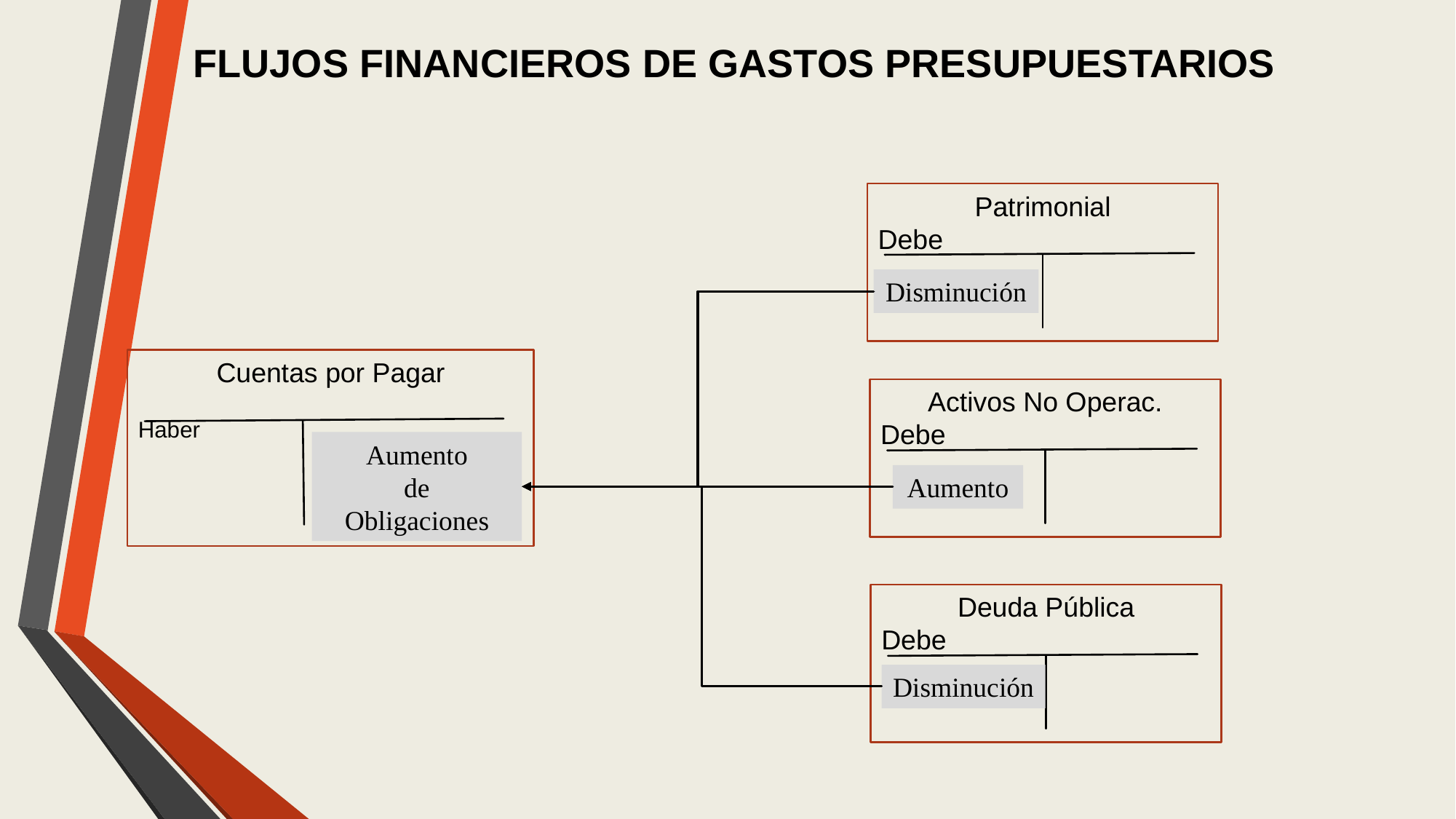

FLUJOS FINANCIEROS DE GASTOS PRESUPUESTARIOS
Patrimonial
Debe
Disminución
Cuentas por Pagar
                                                        Haber
Activos No Operac.
Debe
Aumento
de
Obligaciones
Aumento
Deuda Pública
Debe
Disminución